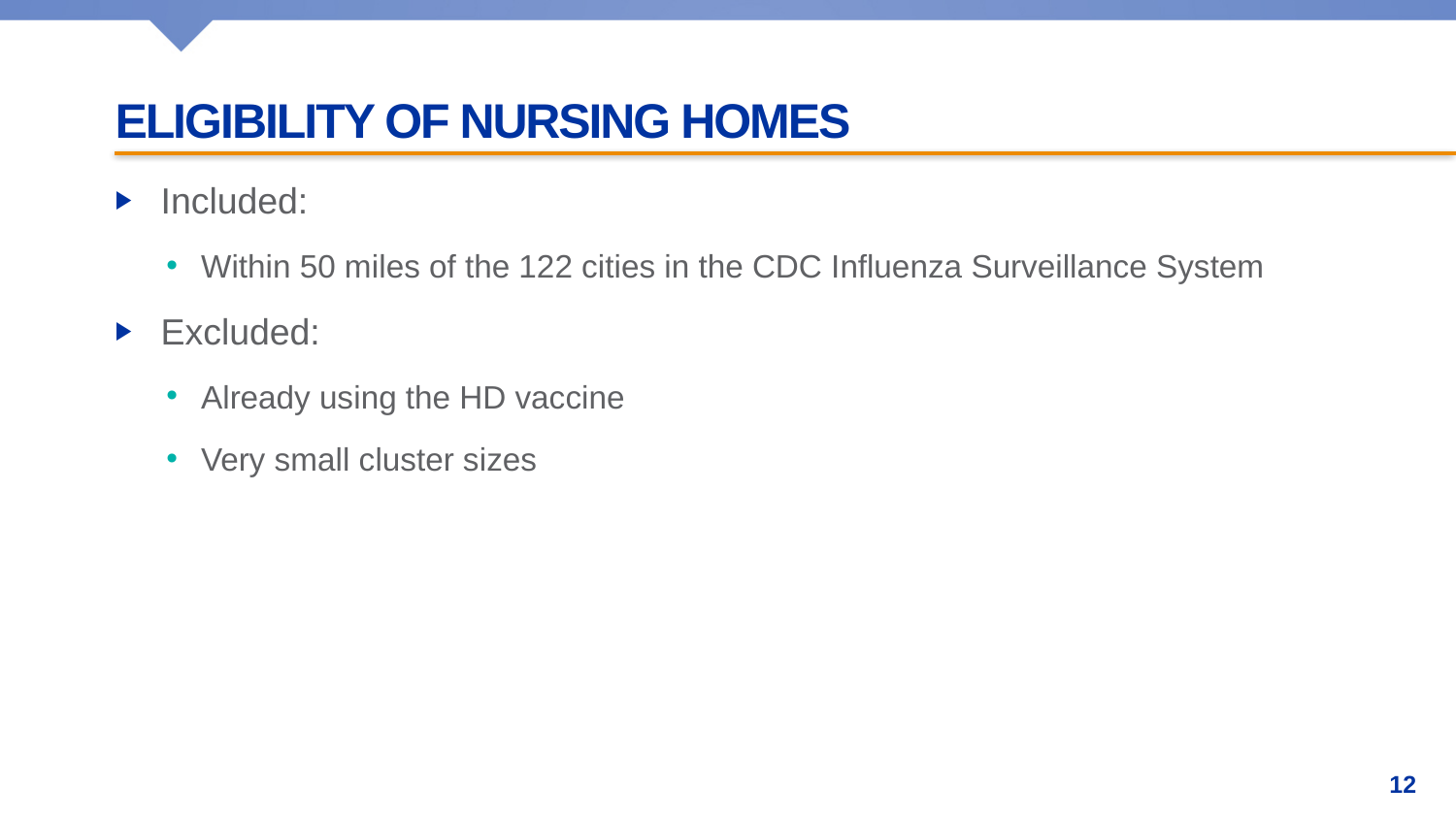

# Eligibility of nursing homes
Included:
Within 50 miles of the 122 cities in the CDC Influenza Surveillance System
Excluded:
Already using the HD vaccine
Very small cluster sizes
12